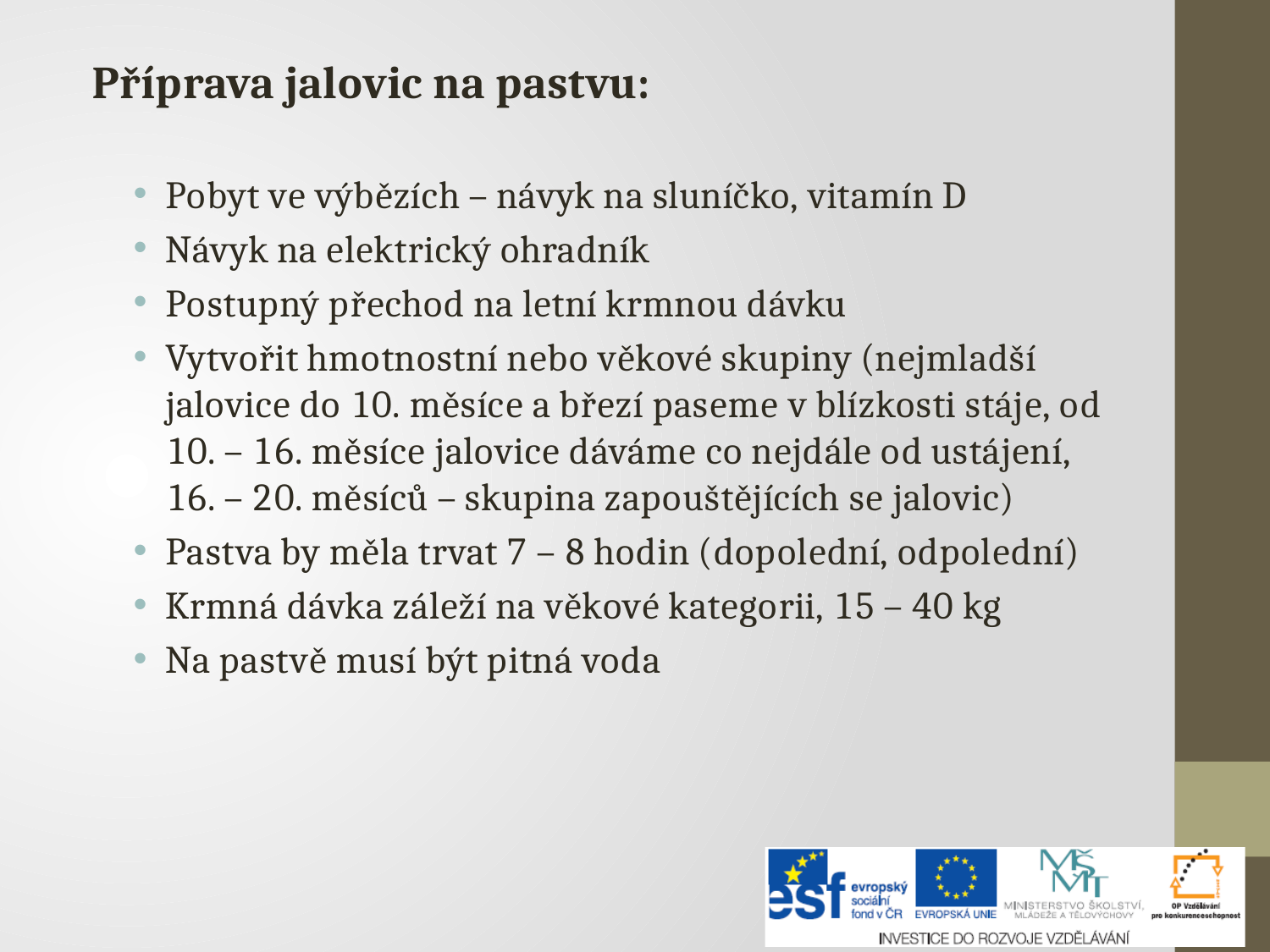

Příprava jalovic na pastvu:

Pobyt ve výbězích – návyk na sluníčko, vitamín D
Návyk na elektrický ohradník
Postupný přechod na letní krmnou dávku
Vytvořit hmotnostní nebo věkové skupiny (nejmladší jalovice do 10. měsíce a březí paseme v blízkosti stáje, od 10. – 16. měsíce jalovice dáváme co nejdále od ustájení, 16. – 20. měsíců – skupina zapouštějících se jalovic)
Pastva by měla trvat 7 – 8 hodin (dopolední, odpolední)
Krmná dávka záleží na věkové kategorii, 15 – 40 kg
Na pastvě musí být pitná voda